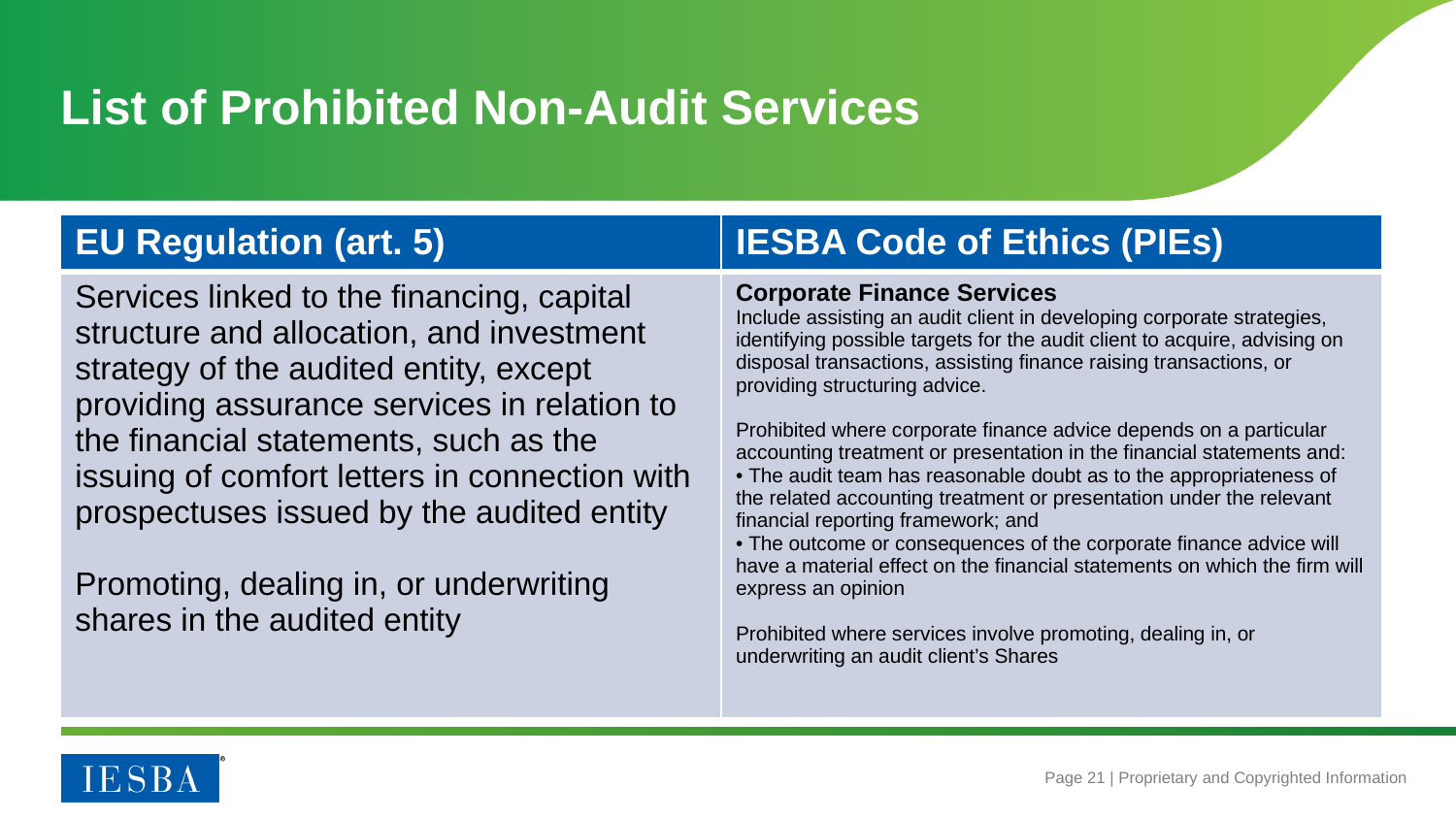

# List of Prohibited Non-Audit Services
| EU Regulation (art. 5) | IESBA Code of Ethics (PIEs) |
| --- | --- |
| Services linked to the financing, capital structure and allocation, and investment strategy of the audited entity, except providing assurance services in relation to the financial statements, such as the issuing of comfort letters in connection with prospectuses issued by the audited entity Promoting, dealing in, or underwriting shares in the audited entity | Corporate Finance Services Include assisting an audit client in developing corporate strategies, identifying possible targets for the audit client to acquire, advising on disposal transactions, assisting finance raising transactions, or providing structuring advice. Prohibited where corporate finance advice depends on a particular accounting treatment or presentation in the financial statements and: • The audit team has reasonable doubt as to the appropriateness of the related accounting treatment or presentation under the relevant financial reporting framework; and • The outcome or consequences of the corporate finance advice will have a material effect on the financial statements on which the firm will express an opinion Prohibited where services involve promoting, dealing in, or underwriting an audit client’s Shares |